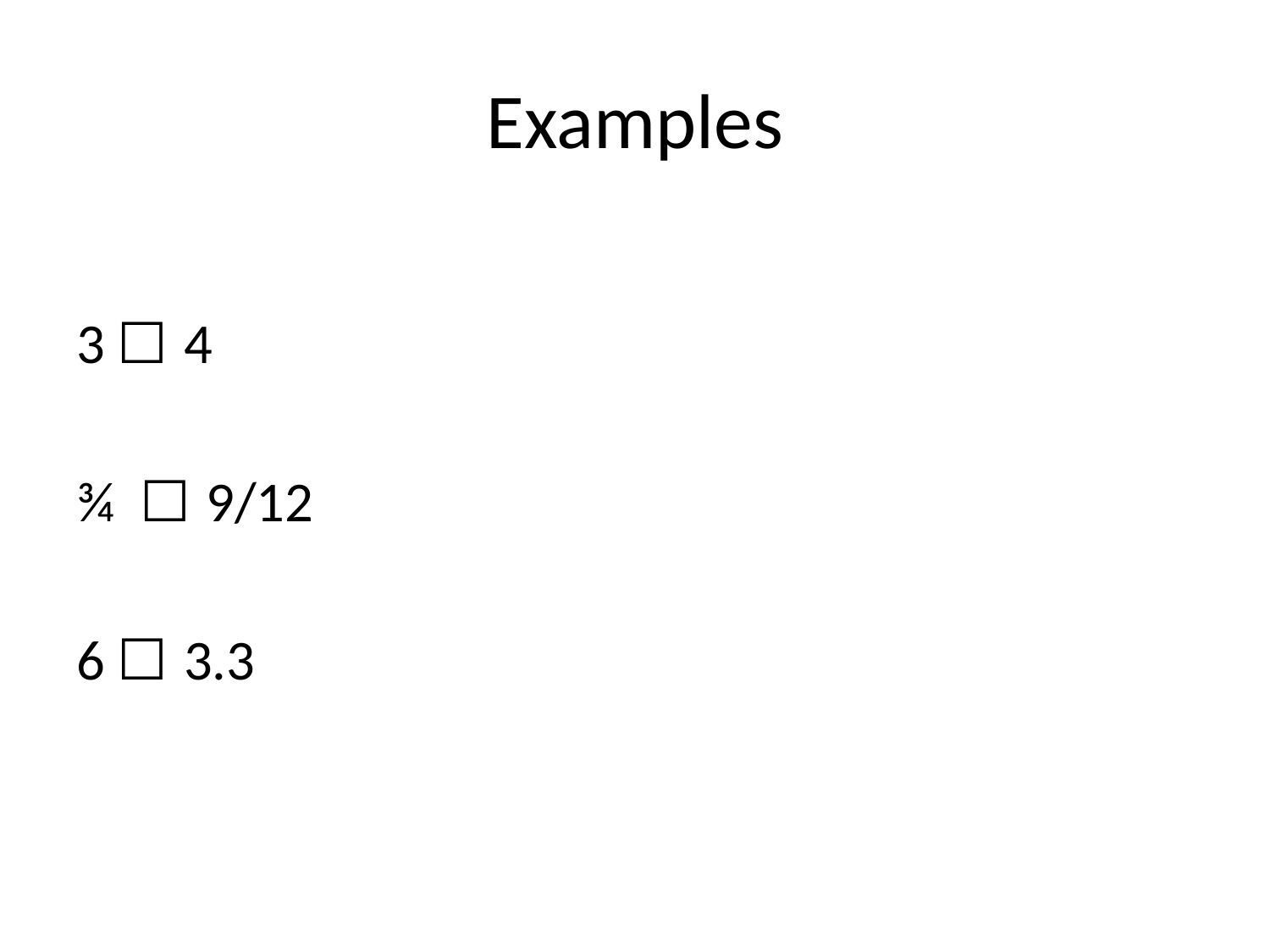

# Examples

3 ☐ 4

¾  ☐ 9/12

6 ☐ 3.3